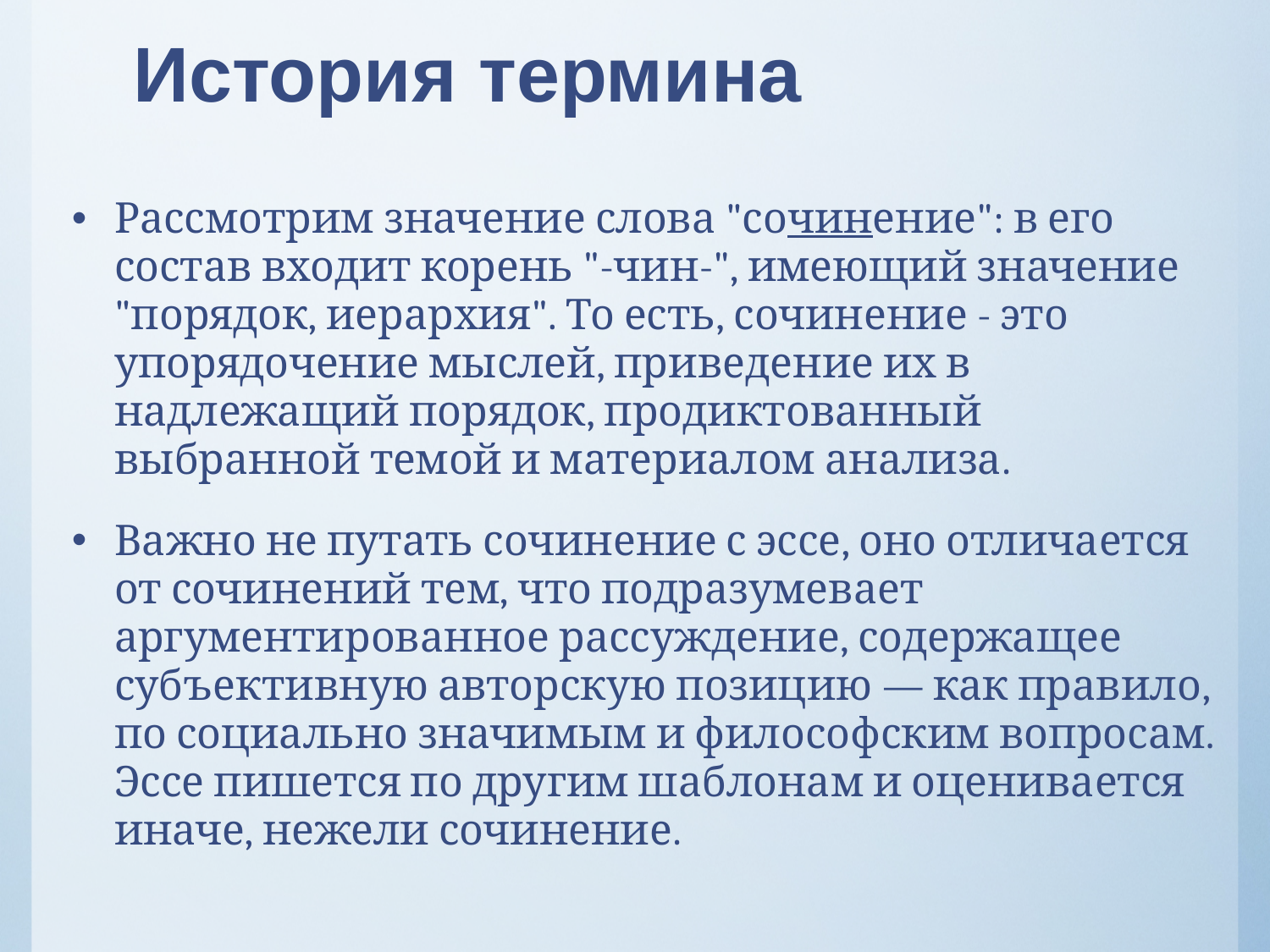

# История термина
Рассмотрим значение слова "сочинение": в его состав входит корень "-чин-", имеющий значение "порядок, иерархия". То есть, сочинение - это упорядочение мыслей, приведение их в надлежащий порядок, продиктованный выбранной темой и материалом анализа.
Важно не путать сочинение с эссе, оно отличается от сочинений тем, что подразумевает аргументированное рассуждение, содержащее субъективную авторскую позицию — как правило, по социально значимым и философским вопросам. Эссе пишется по другим шаблонам и оценивается иначе, нежели сочинение.